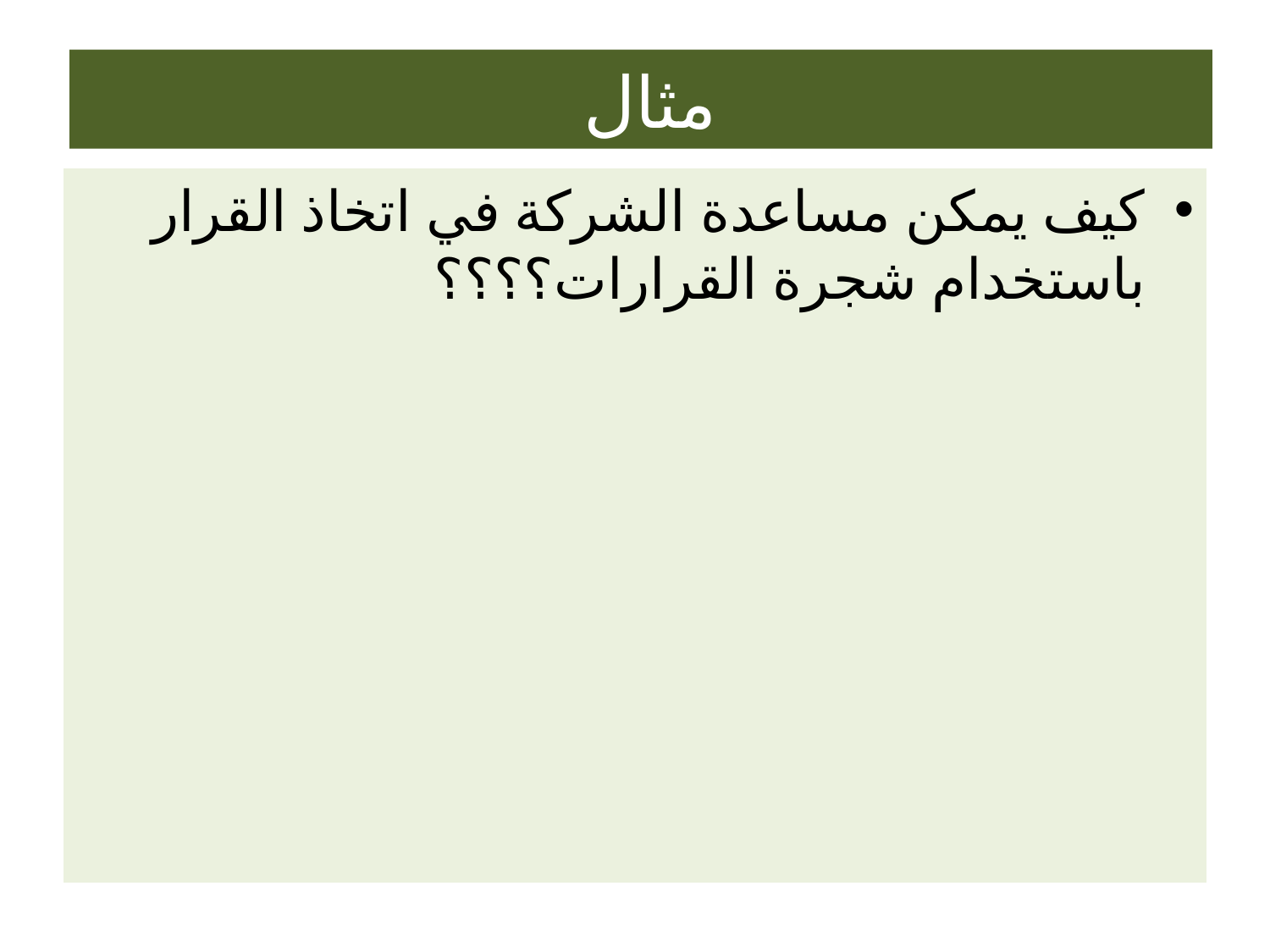

# مثال
كيف يمكن مساعدة الشركة في اتخاذ القرار باستخدام شجرة القرارات؟؟؟؟